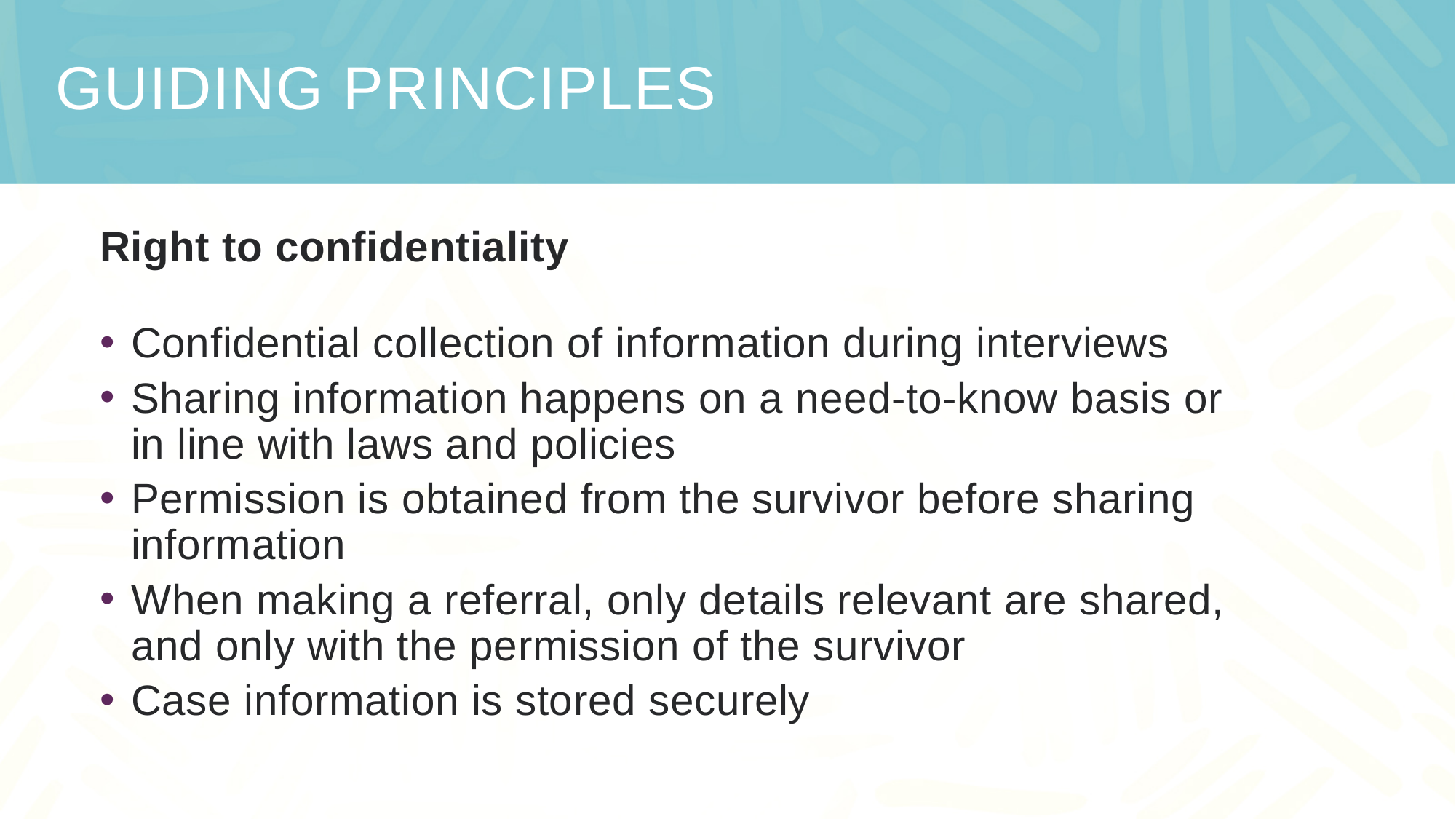

# GUIDING PRINCIPLES
Right to confidentiality

Confidential collection of information during interviews
Sharing information happens on a need-to-know basis or in line with laws and policies
Permission is obtained from the survivor before sharing information
When making a referral, only details relevant are shared, and only with the permission of the survivor
Case information is stored securely